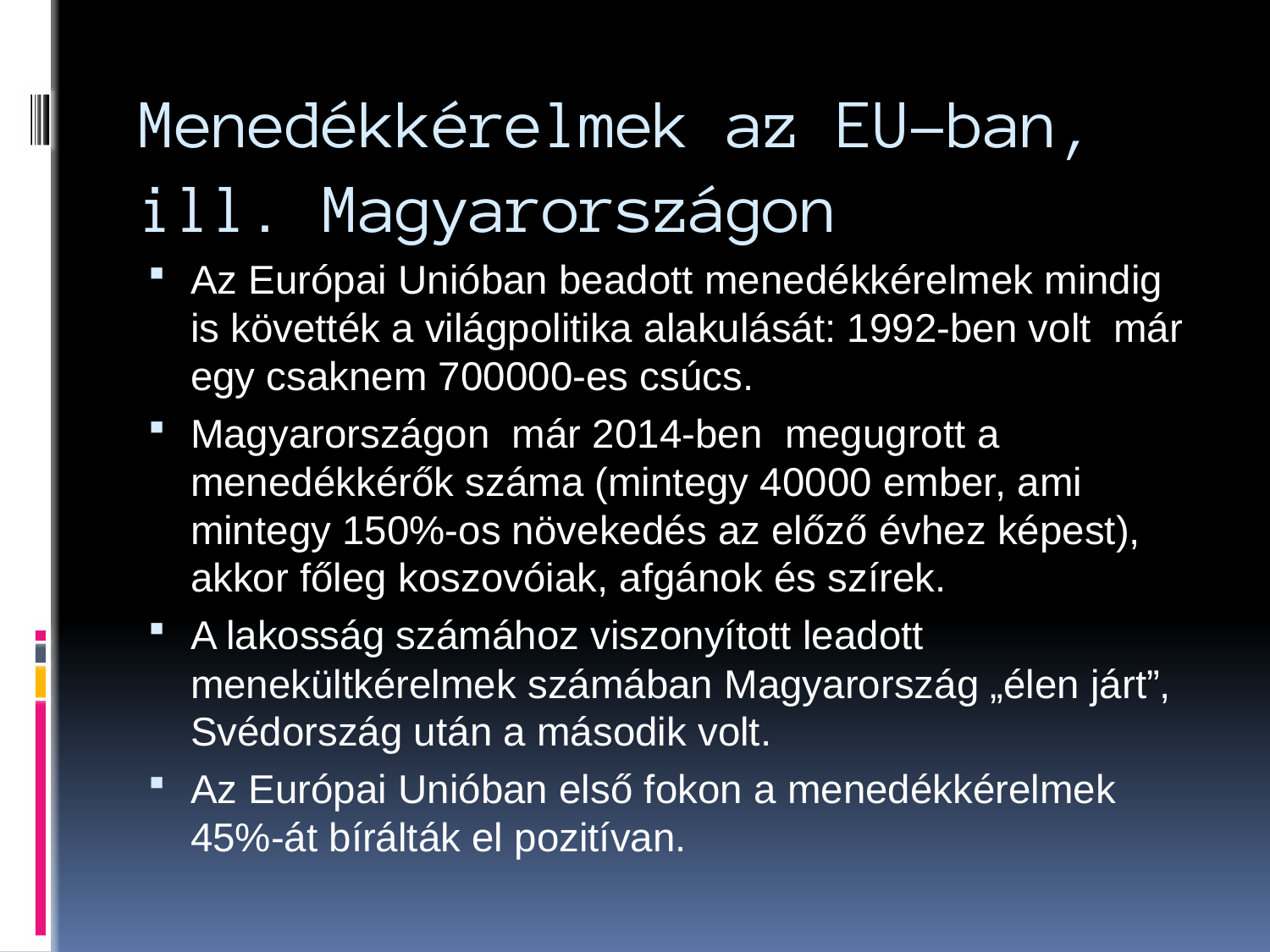

# Menedékkérelmek az EU-ban, ill. Magyarországon
Az Európai Unióban beadott menedékkérelmek mindig is követték a világpolitika alakulását: 1992-ben volt  már egy csaknem 700000-es csúcs.
Magyarországon  már 2014-ben  megugrott a menedékkérők száma (mintegy 40000 ember, ami mintegy 150%-os növekedés az előző évhez képest), akkor főleg koszovóiak, afgánok és szírek.
A lakosság számához viszonyított leadott menekültkérelmek számában Magyarország „élen járt”, Svédország után a második volt.
Az Európai Unióban első fokon a menedékkérelmek 45%-át bírálták el pozitívan.